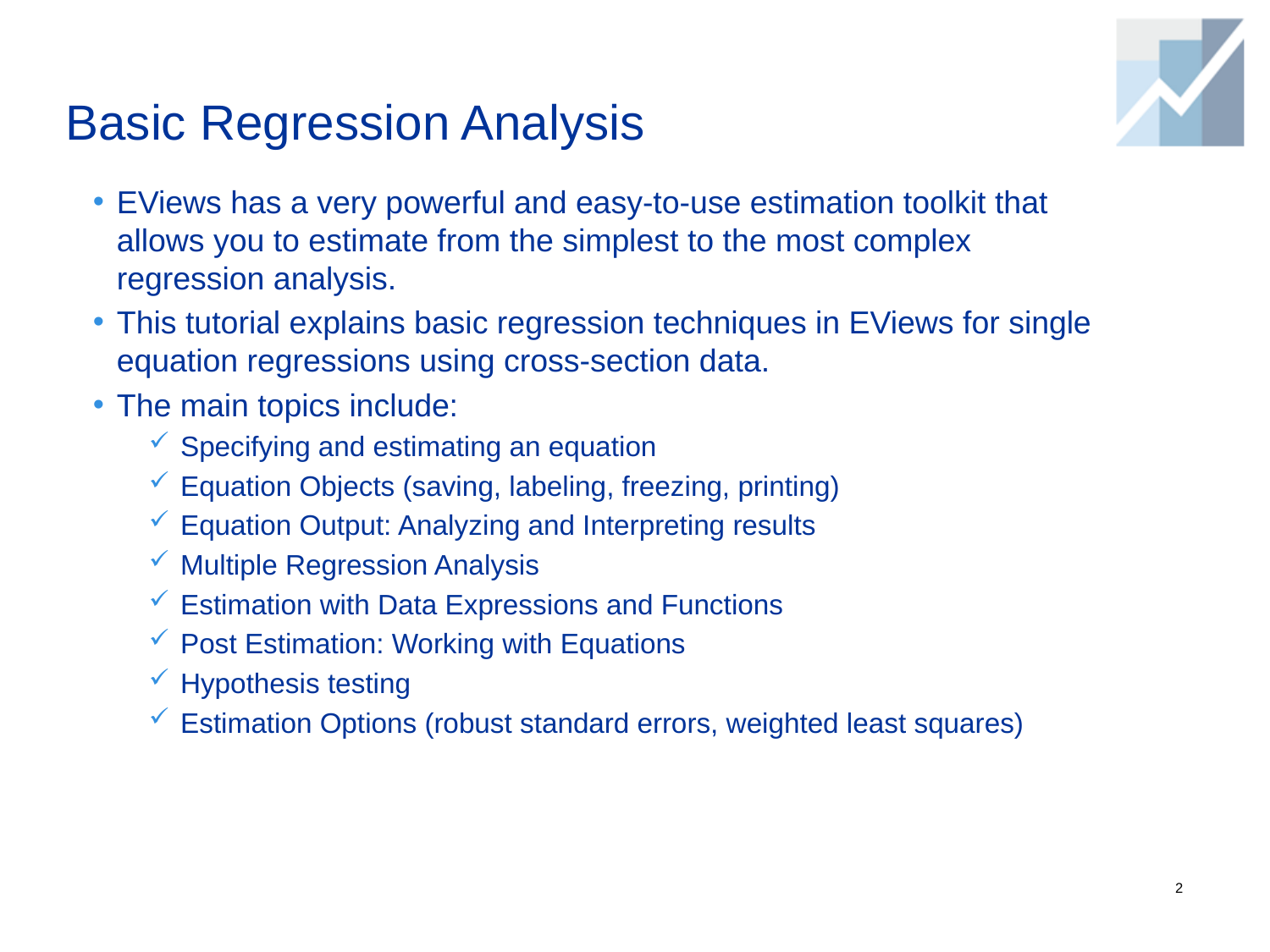

# Basic Regression Analysis
EViews has a very powerful and easy-to-use estimation toolkit that allows you to estimate from the simplest to the most complex regression analysis.
This tutorial explains basic regression techniques in EViews for single equation regressions using cross-section data.
The main topics include:
 Specifying and estimating an equation
 Equation Objects (saving, labeling, freezing, printing)
 Equation Output: Analyzing and Interpreting results
 Multiple Regression Analysis
 Estimation with Data Expressions and Functions
 Post Estimation: Working with Equations
 Hypothesis testing
 Estimation Options (robust standard errors, weighted least squares)

2